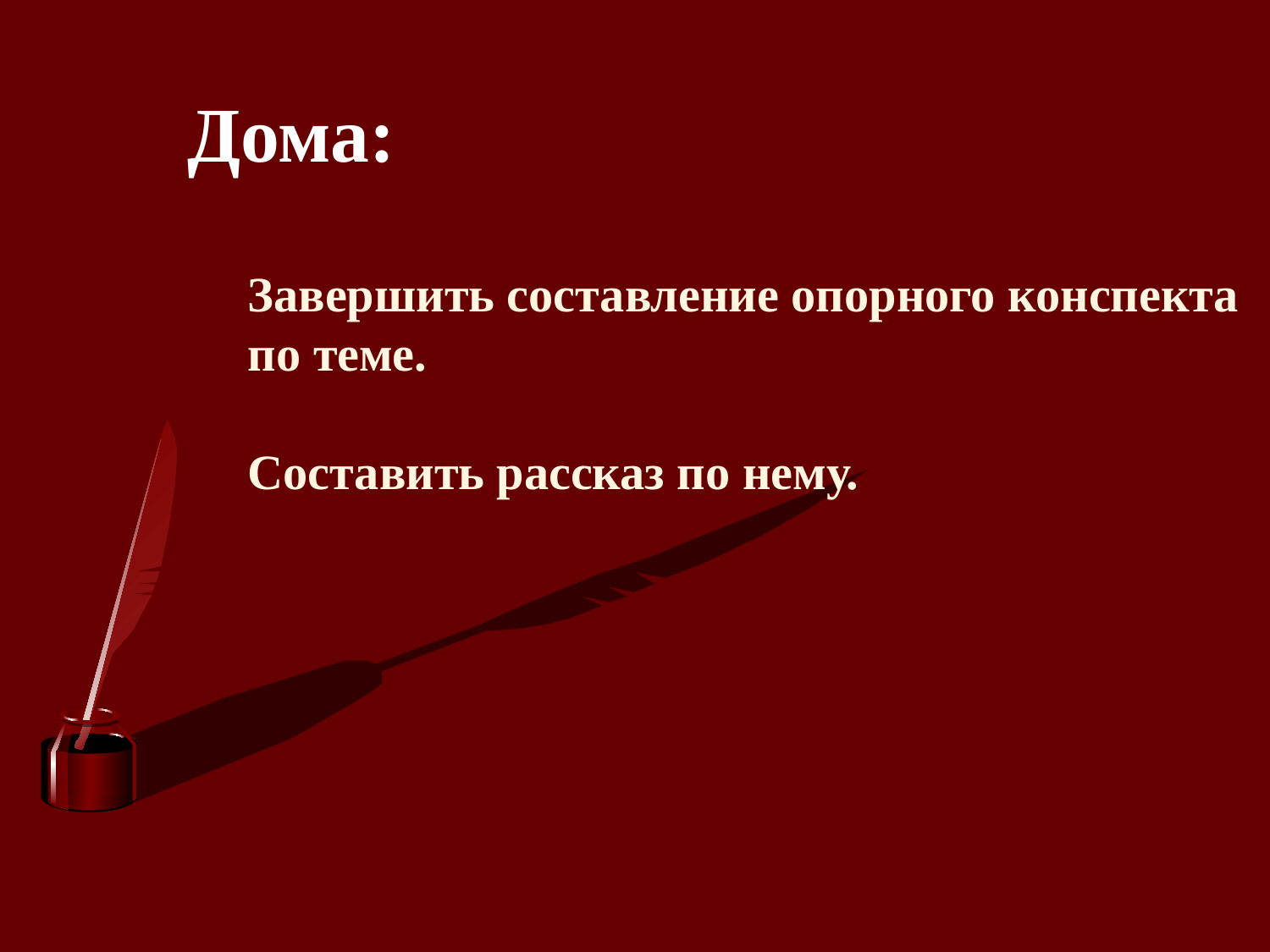

Дома:
Завершить составление опорного конспекта по теме.

Составить рассказ по нему.